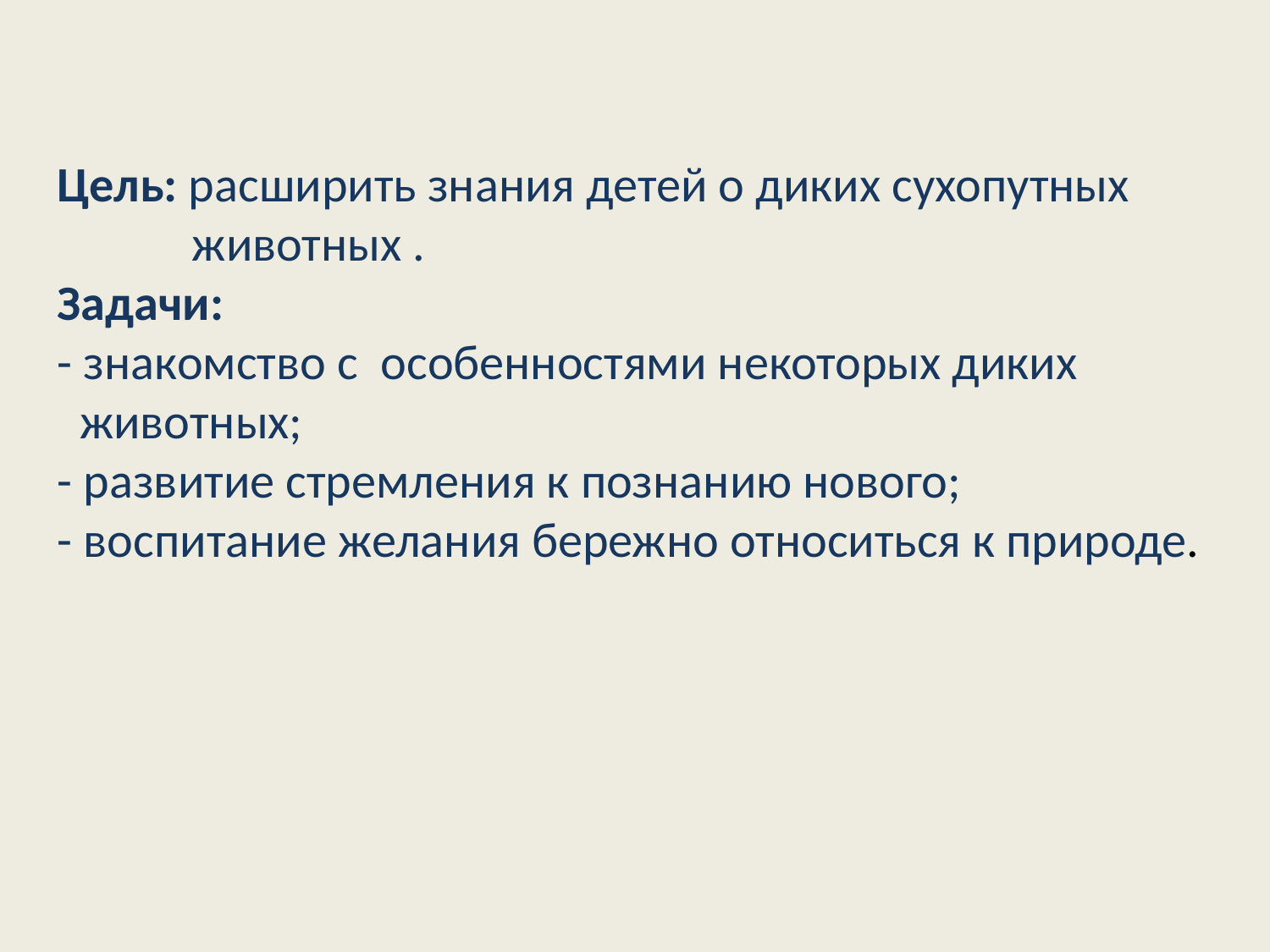

Цель: расширить знания детей о диких сухопутных
            животных .
Задачи:
- знакомство с  особенностями некоторых диких
  животных;
- развитие стремления к познанию нового;
- воспитание желания бережно относиться к природе.